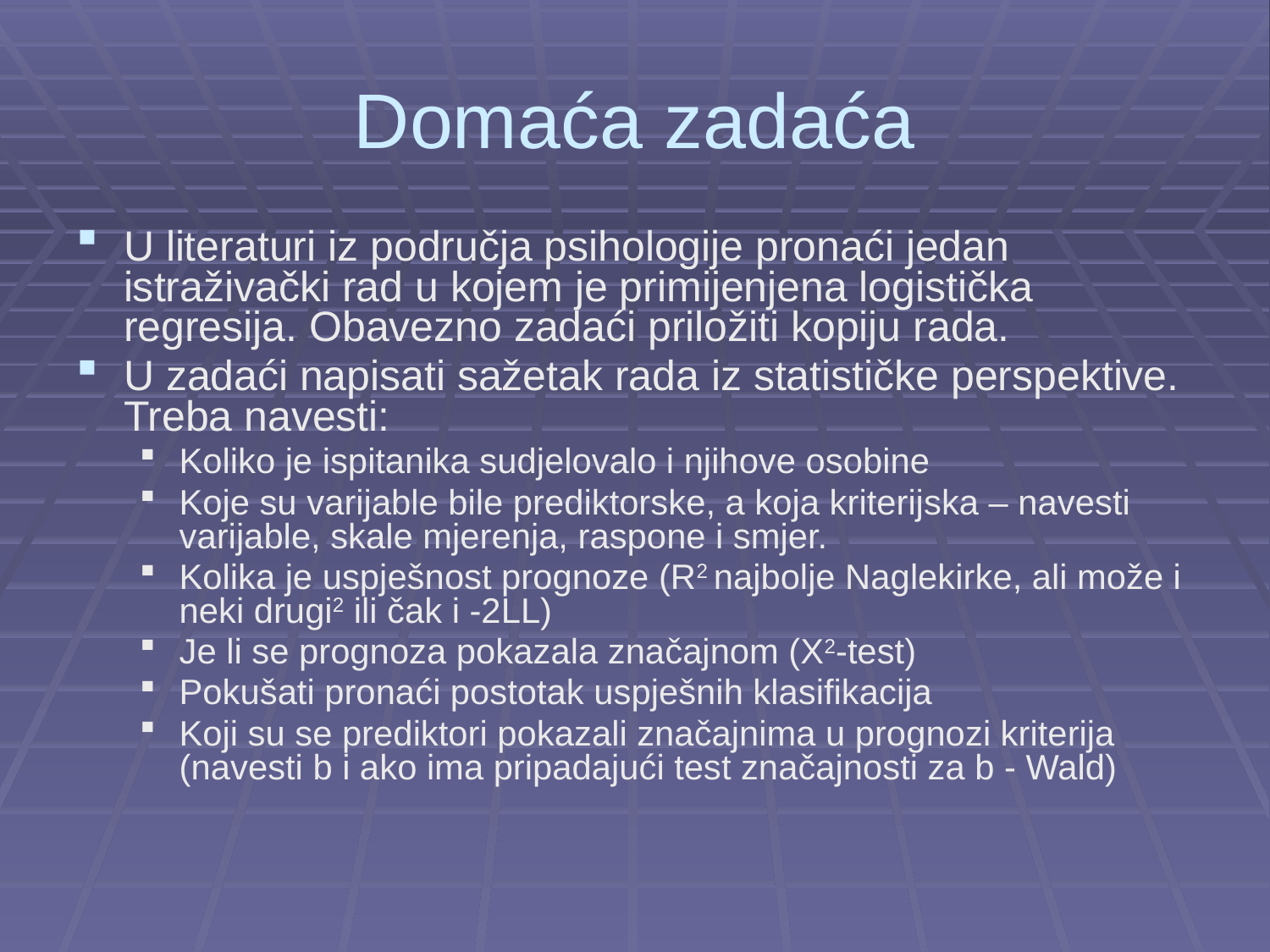

# Domaća zadaća
U literaturi iz područja psihologije pronaći jedan istraživački rad u kojem je primijenjena logistička regresija. Obavezno zadaći priložiti kopiju rada.
U zadaći napisati sažetak rada iz statističke perspektive. Treba navesti:
Koliko je ispitanika sudjelovalo i njihove osobine
Koje su varijable bile prediktorske, a koja kriterijska – navesti varijable, skale mjerenja, raspone i smjer.
Kolika je uspješnost prognoze (R2 najbolje Naglekirke, ali može i neki drugi2 ili čak i -2LL)
Je li se prognoza pokazala značajnom (X2-test)
Pokušati pronaći postotak uspješnih klasifikacija
Koji su se prediktori pokazali značajnima u prognozi kriterija (navesti b i ako ima pripadajući test značajnosti za b - Wald)